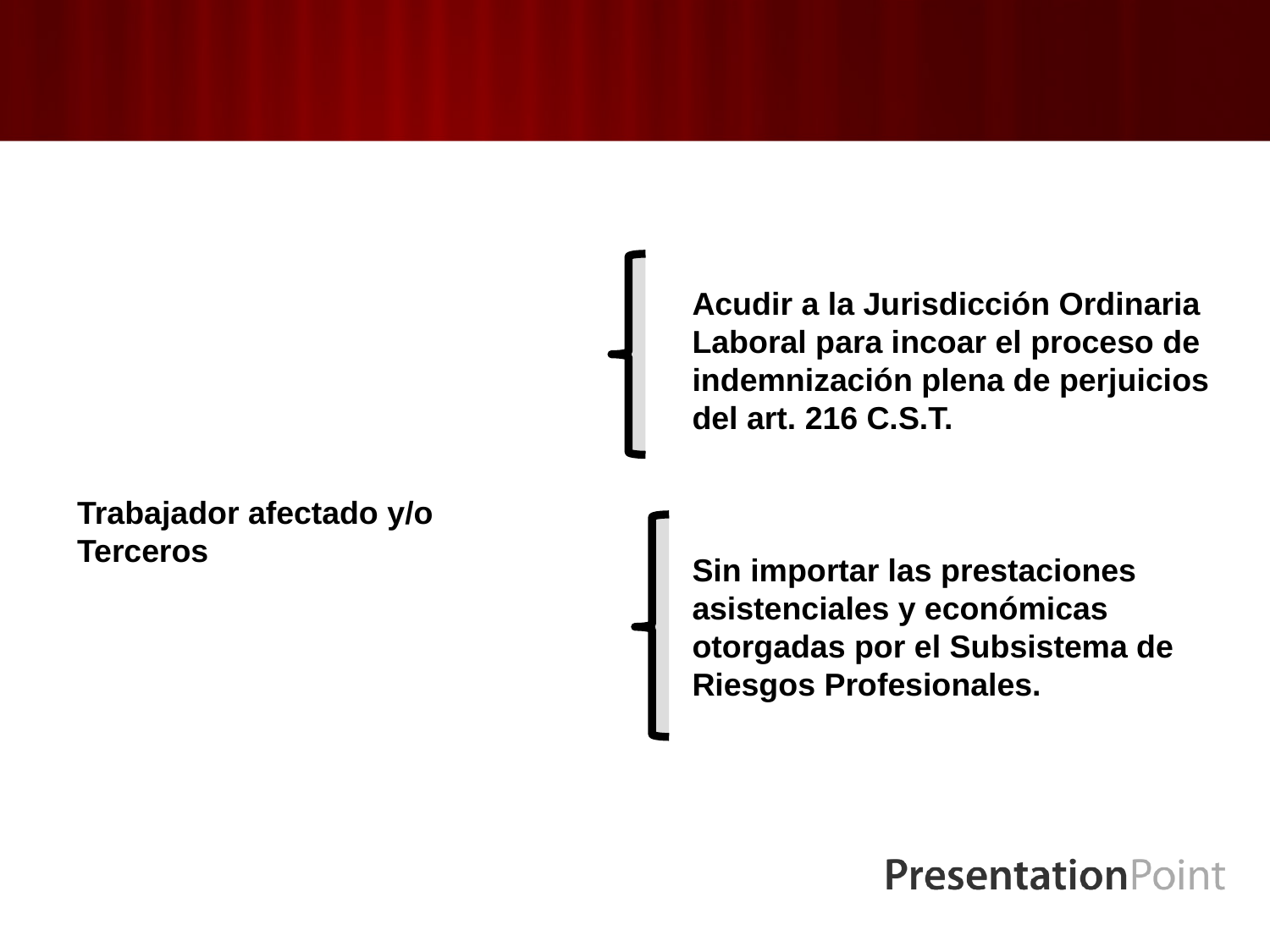

Acudir a la Jurisdicción Ordinaria Laboral para incoar el proceso de indemnización plena de perjuicios del art. 216 C.S.T.

Sin importar las prestaciones asistenciales y económicas otorgadas por el Subsistema de Riesgos Profesionales.

Trabajador afectado y/o Terceros